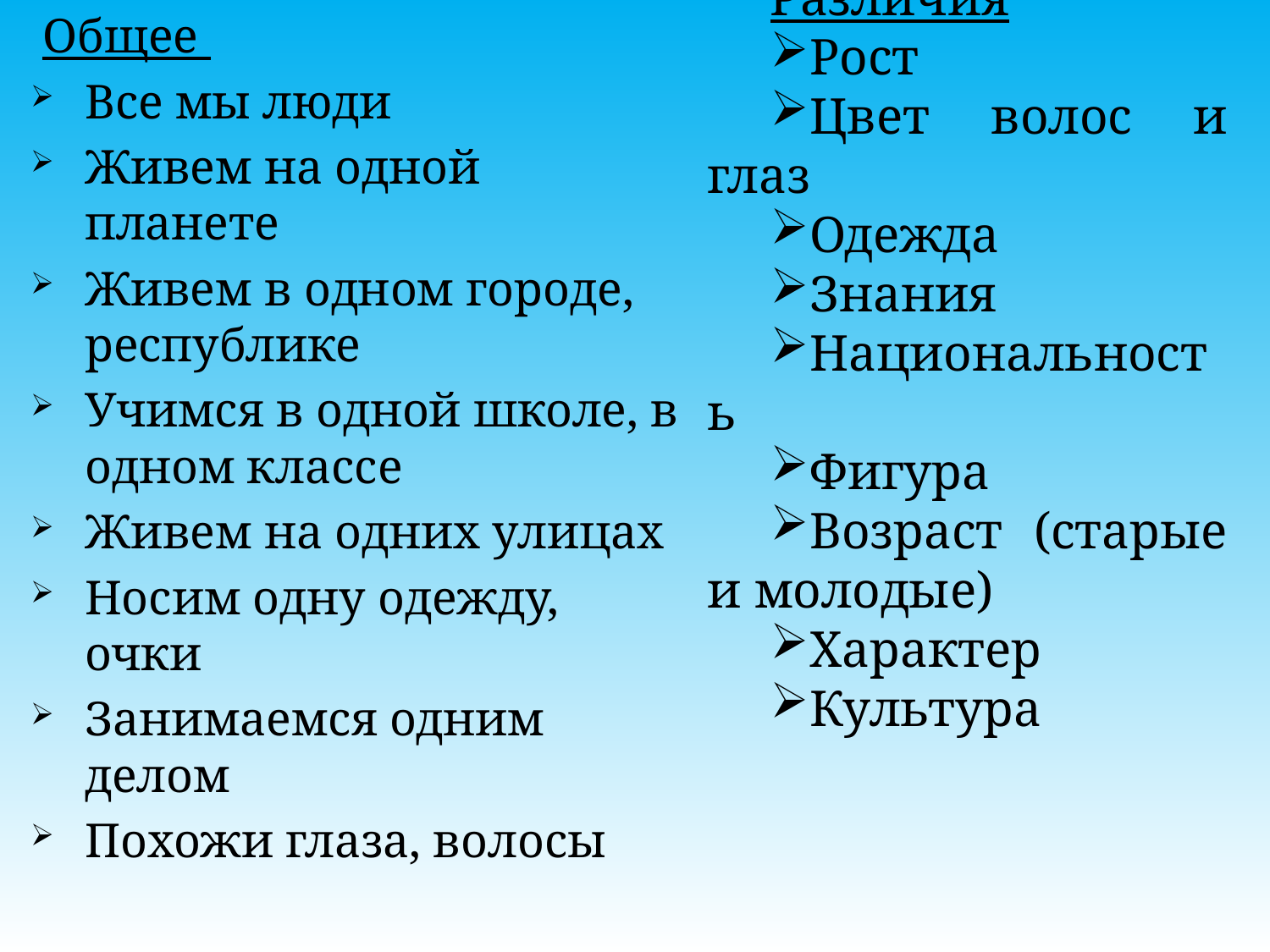

Общее
Все мы люди
Живем на одной планете
Живем в одном городе, республике
Учимся в одной школе, в одном классе
Живем на одних улицах
Носим одну одежду, очки
Занимаемся одним делом
Похожи глаза, волосы

Различия
Рост
Цвет волос и глаз
Одежда
Знания
Национальность
Фигура
Возраст (старые и молодые)
Характер
Культура